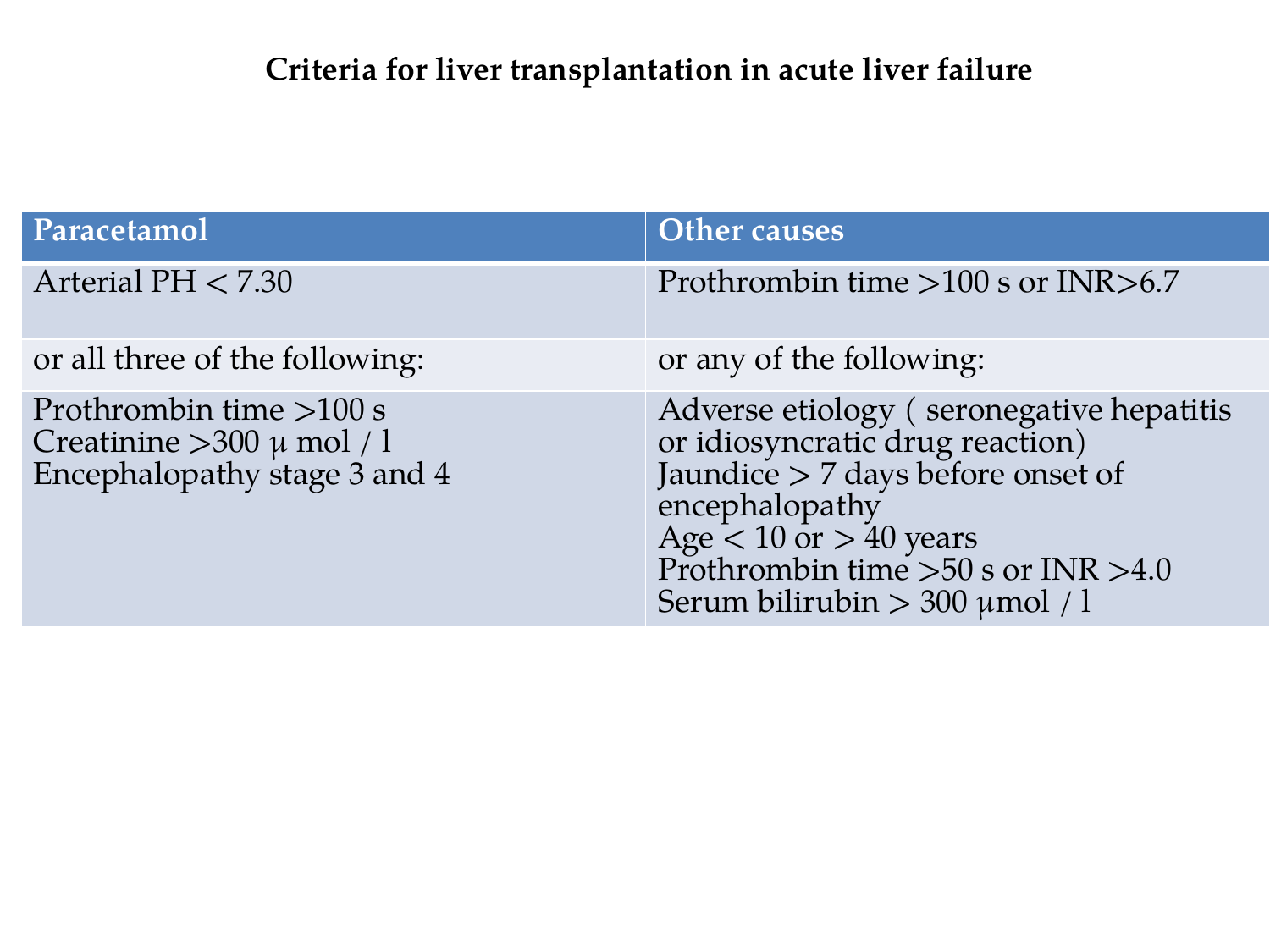

Criteria for liver transplantation in acute liver failure
| Paracetamol | Other causes |
| --- | --- |
| Arterial PH < 7.30 | Prothrombin time >100 s or INR>6.7 |
| or all three of the following: | or any of the following: |
| Prothrombin time >100 s Creatinine >300 μ mol / l Encephalopathy stage 3 and 4 | Adverse etiology ( seronegative hepatitis or idiosyncratic drug reaction) Jaundice > 7 days before onset of encephalopathy Age < 10 or > 40 years Prothrombin time >50 s or INR >4.0 Serum bilirubin > 300 μmol / l |